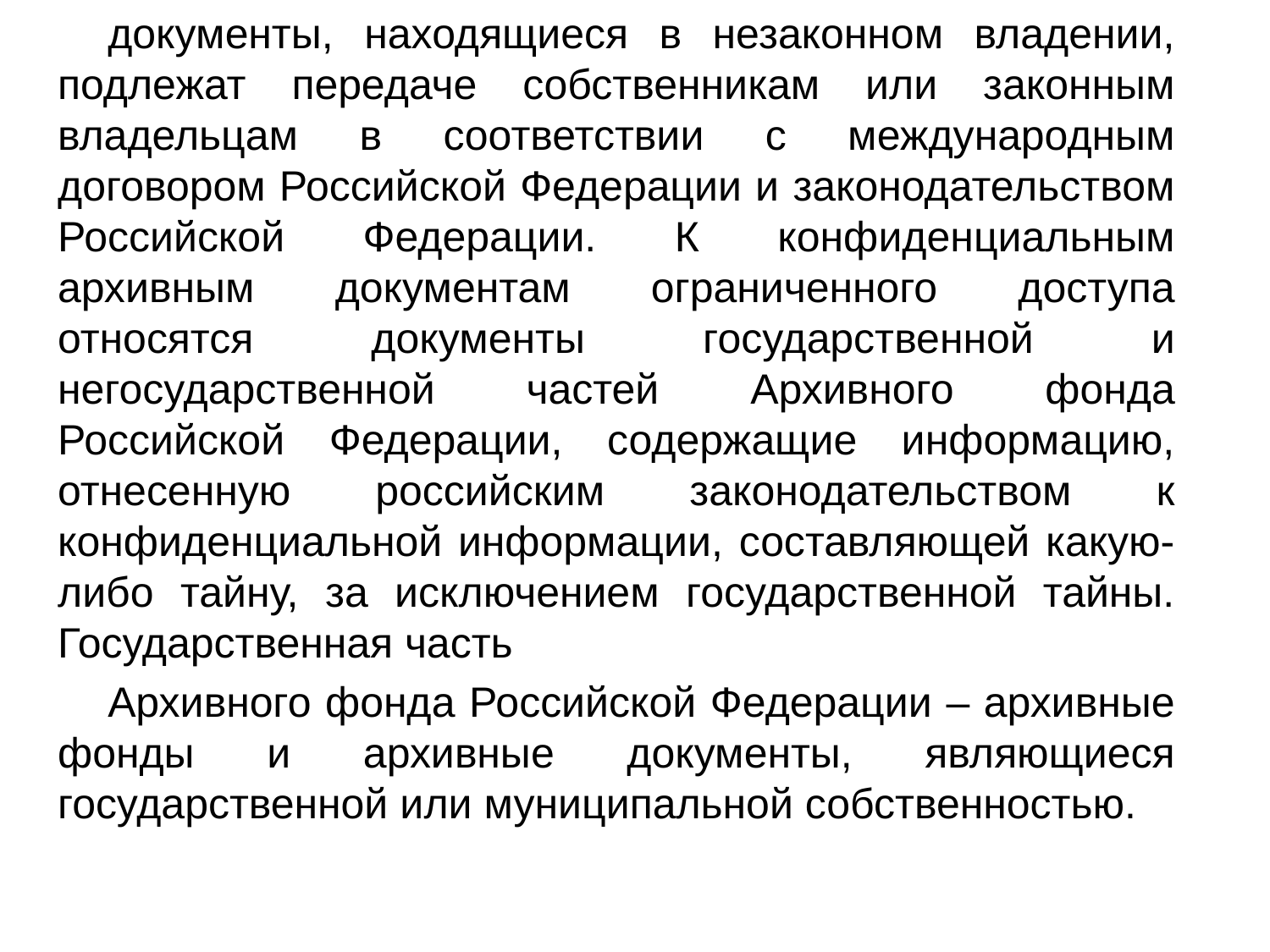

документы, находящиеся в незаконном владении, подлежат передаче собственникам или законным владельцам в соответствии с международным договором Российской Федерации и законодательством Российской Федерации. К конфиденциальным архивным документам ограниченного доступа относятся документы государственной и негосударственной частей Архивного фонда Российской Федерации, содержащие информацию, отнесенную российским законодательством к конфиденциальной информации, составляющей какую-либо тайну, за исключением государственной тайны. Государственная часть
Архивного фонда Российской Федерации – архивные фонды и архивные документы, являющиеся государственной или муниципальной собственностью.